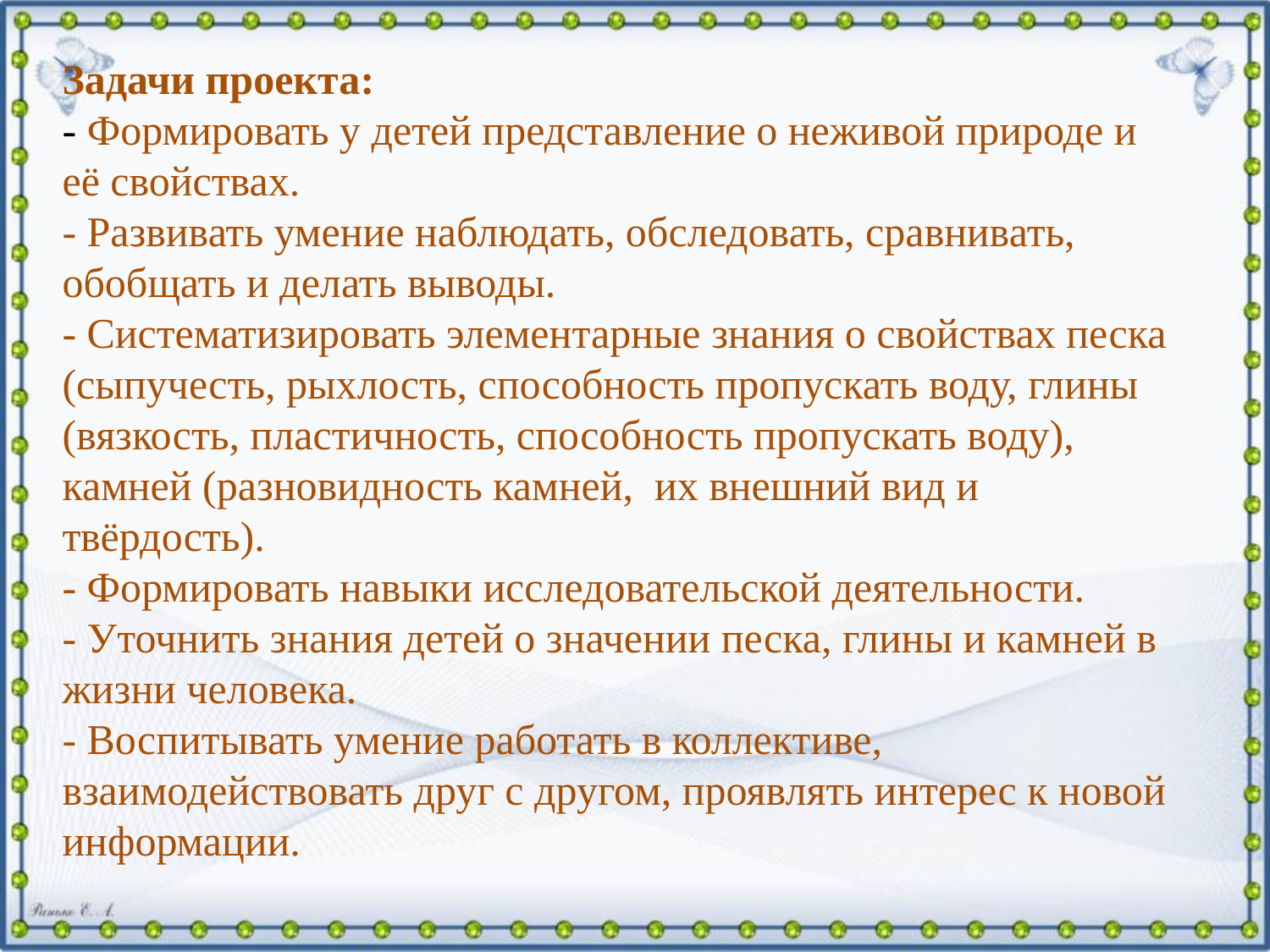

# Задачи проекта: - Формировать у детей представление о неживой природе и её свойствах. - Развивать умение наблюдать, обследовать, сравнивать, обобщать и делать выводы. - Систематизировать элементарные знания о свойствах песка (сыпучесть, рыхлость, способность пропускать воду, глины (вязкость, пластичность, способность пропускать воду), камней (разновидность камней,  их внешний вид и твёрдость). - Формировать навыки исследовательской деятельности. - Уточнить знания детей о значении песка, глины и камней в жизни человека. - Воспитывать умение работать в коллективе, взаимодействовать друг с другом, проявлять интерес к новой информации.